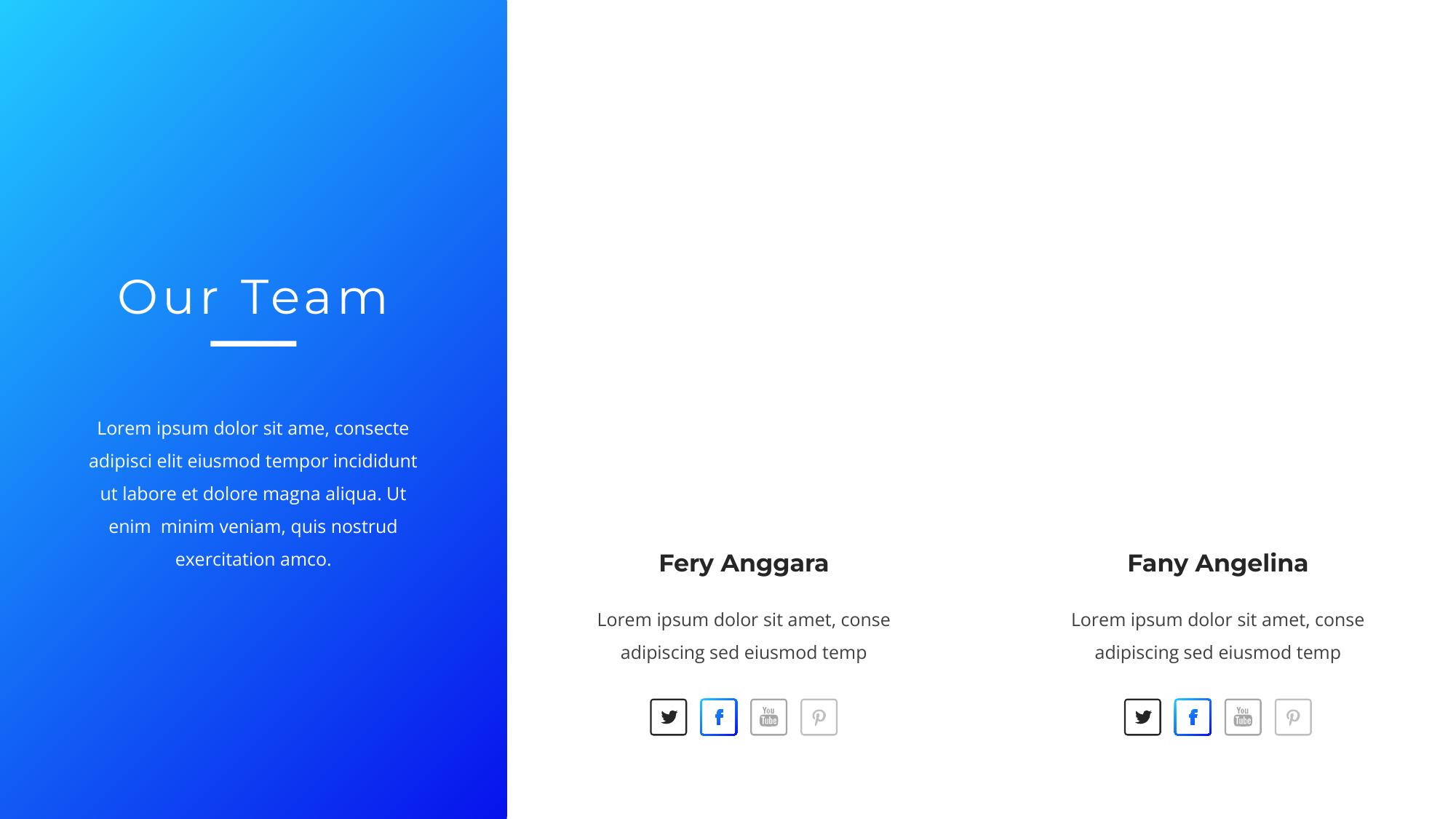

Our Team

Lorem ipsum dolor sit ame, consecte adipisci elit eiusmod tempor incididunt ut labore et dolore magna aliqua. Ut enim  minim veniam, quis nostrud exercitation amco.
Fery Anggara
Lorem ipsum dolor sit amet, conse adipiscing sed eiusmod temp

Fany Angelina
Lorem ipsum dolor sit amet, conse adipiscing sed eiusmod temp